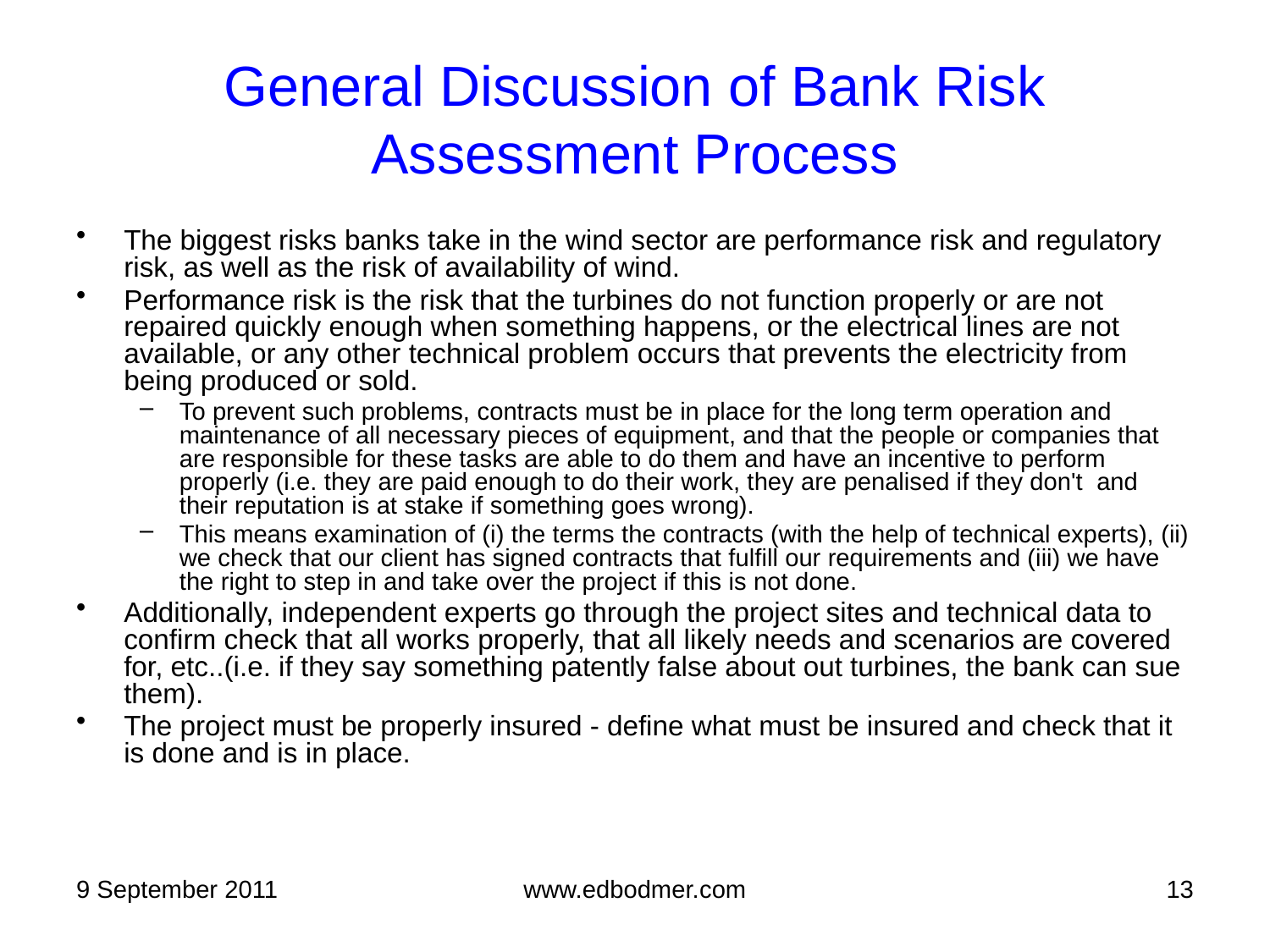

General Discussion of Bank Risk Assessment Process
The biggest risks banks take in the wind sector are performance risk and regulatory risk, as well as the risk of availability of wind.
Performance risk is the risk that the turbines do not function properly or are not repaired quickly enough when something happens, or the electrical lines are not available, or any other technical problem occurs that prevents the electricity from being produced or sold.
To prevent such problems, contracts must be in place for the long term operation and maintenance of all necessary pieces of equipment, and that the people or companies that are responsible for these tasks are able to do them and have an incentive to perform properly (i.e. they are paid enough to do their work, they are penalised if they don't  and their reputation is at stake if something goes wrong).
This means examination of (i) the terms the contracts (with the help of technical experts), (ii) we check that our client has signed contracts that fulfill our requirements and (iii) we have the right to step in and take over the project if this is not done.
Additionally, independent experts go through the project sites and technical data to confirm check that all works properly, that all likely needs and scenarios are covered for, etc..(i.e. if they say something patently false about out turbines, the bank can sue them).
The project must be properly insured - define what must be insured and check that it is done and is in place.
9 September 2011
www.edbodmer.com
13